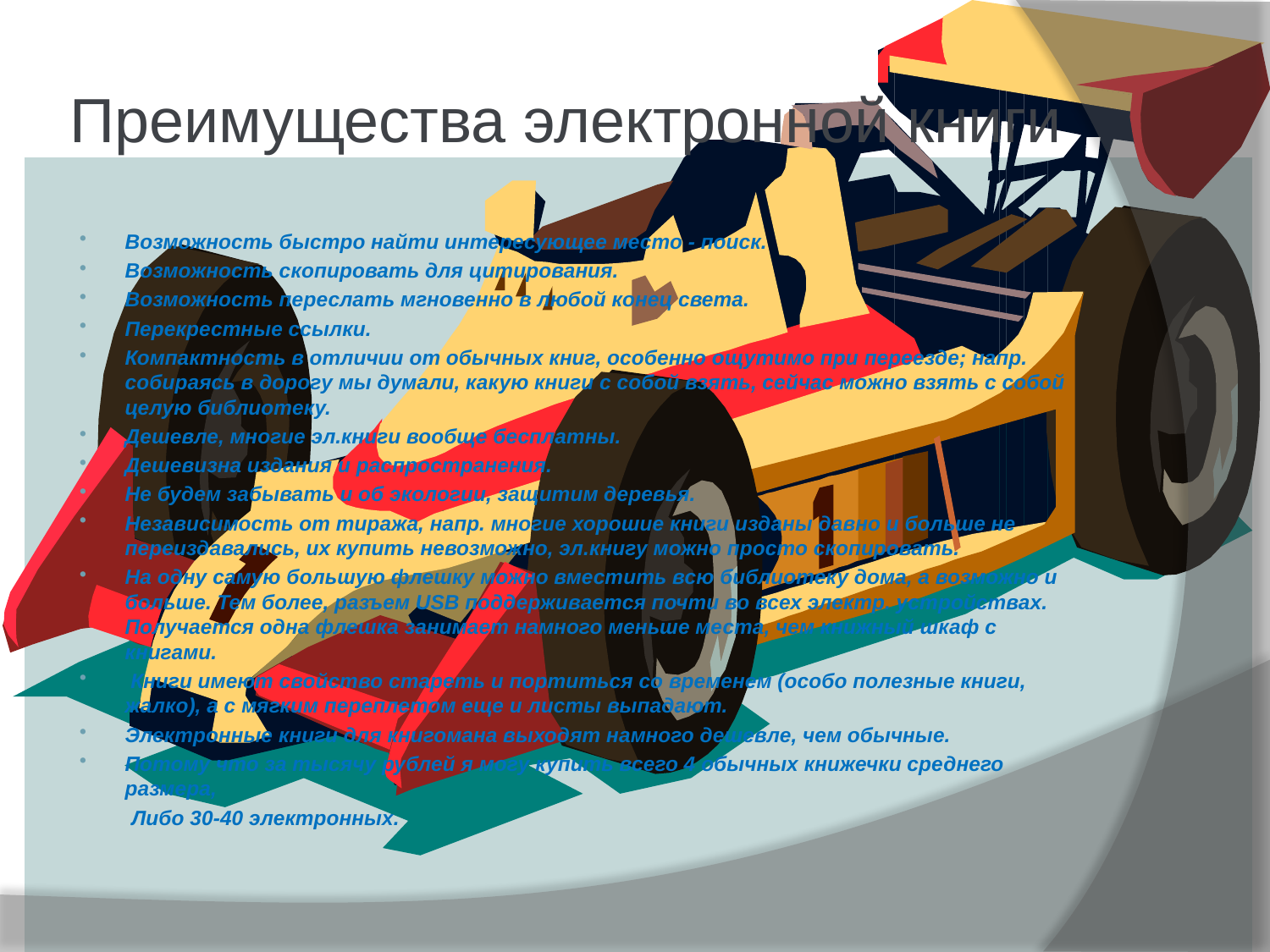

# Преимущества электронной книги
Возможность быстро найти интересующее место - поиск.
Возможность скопировать для цитирования.
Возможность переслать мгновенно в любой конец света.
Перекрестные ссылки.
Компактность в отличии от обычных книг, особенно ощутимо при переезде; напр. собираясь в дорогу мы думали, какую книги с собой взять, сейчас можно взять с собой целую библиотеку.
Дешевле, многие эл.книги вообще бесплатны.
Дешевизна издания и распространения.
Не будем забывать и об экологии, защитим деревья.
Независимость от тиража, напр. многие хорошие книги изданы давно и больше не переиздавались, их купить невозможно, эл.книгу можно просто скопировать.
На одну самую большую флешку можно вместить всю библиотеку дома, а возможно и больше. Тем более, разъем USB поддерживается почти во всех электр. устройствах. Получается одна флешка занимает намного меньше места, чем книжный шкаф с книгами.
 Книги имеют свойство стареть и портиться со временем (особо полезные книги, жалко), а с мягким переплетом еще и листы выпадают.
Электронные книги для книгомана выходят намного дешевле, чем обычные.
Потому что за тысячу рублей я могу купить всего 4 обычных книжечки среднего размера,
         Либо 30-40 электронных.